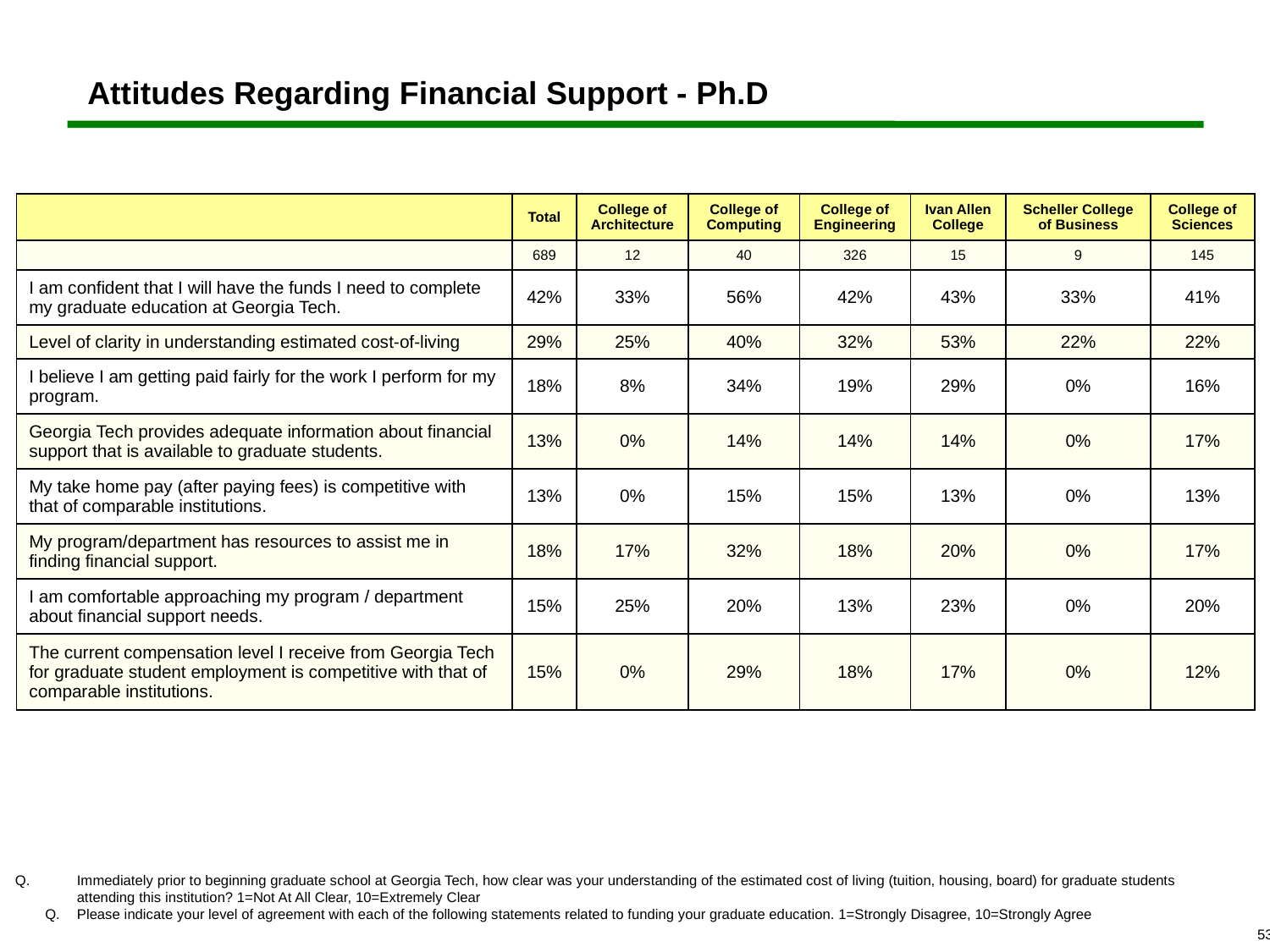

# Attitudes Regarding Financial Support - Ph.D
|  | Total | College of Architecture | College of Computing | College of Engineering | Ivan Allen College | Scheller College of Business | College of Sciences |
| --- | --- | --- | --- | --- | --- | --- | --- |
|  | 689 | 12 | 40 | 326 | 15 | 9 | 145 |
| I am confident that I will have the funds I need to complete my graduate education at Georgia Tech. | 42% | 33% | 56% | 42% | 43% | 33% | 41% |
| Level of clarity in understanding estimated cost-of-living | 29% | 25% | 40% | 32% | 53% | 22% | 22% |
| I believe I am getting paid fairly for the work I perform for my program. | 18% | 8% | 34% | 19% | 29% | 0% | 16% |
| Georgia Tech provides adequate information about financial support that is available to graduate students. | 13% | 0% | 14% | 14% | 14% | 0% | 17% |
| My take home pay (after paying fees) is competitive with that of comparable institutions. | 13% | 0% | 15% | 15% | 13% | 0% | 13% |
| My program/department has resources to assist me in finding financial support. | 18% | 17% | 32% | 18% | 20% | 0% | 17% |
| I am comfortable approaching my program / department about financial support needs. | 15% | 25% | 20% | 13% | 23% | 0% | 20% |
| The current compensation level I receive from Georgia Tech for graduate student employment is competitive with that of comparable institutions. | 15% | 0% | 29% | 18% | 17% | 0% | 12% |
 	Immediately prior to beginning graduate school at Georgia Tech, how clear was your understanding of the estimated cost of living (tuition, housing, board) for graduate students
	attending this institution? 1=Not At All Clear, 10=Extremely Clear
Q.	Please indicate your level of agreement with each of the following statements related to funding your graduate education. 1=Strongly Disagree, 10=Strongly Agree